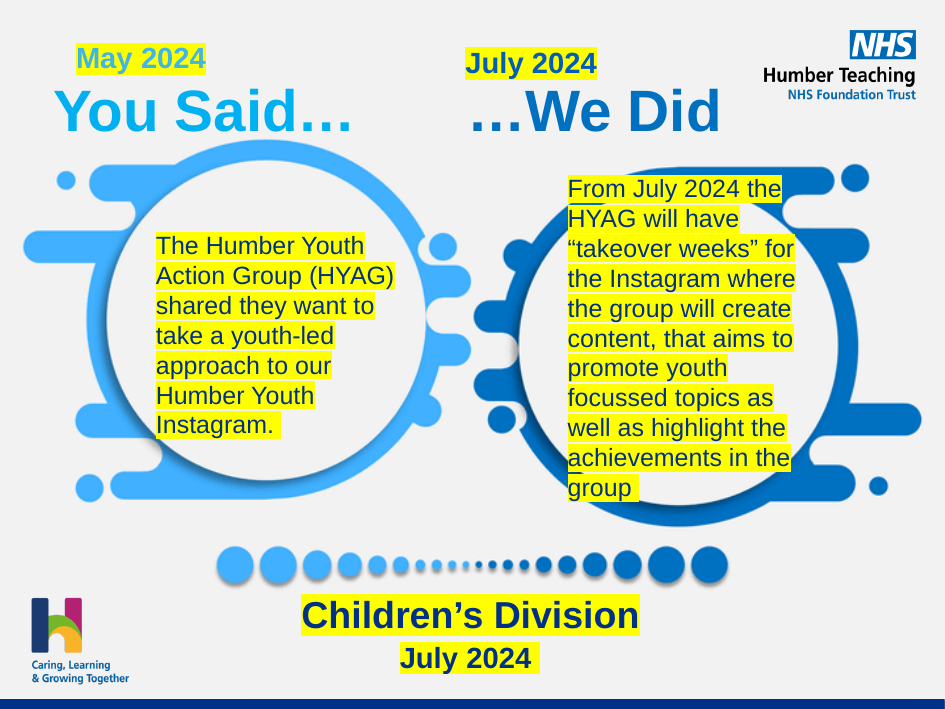

May 2024
July 2024
From July 2024 the HYAG will have “takeover weeks” for the Instagram where the group will create content, that aims to promote youth focussed topics as well as highlight the achievements in the group
The Humber Youth Action Group (HYAG) shared they want to take a youth-led approach to our Humber Youth Instagram.
Children’s Division
July 2024